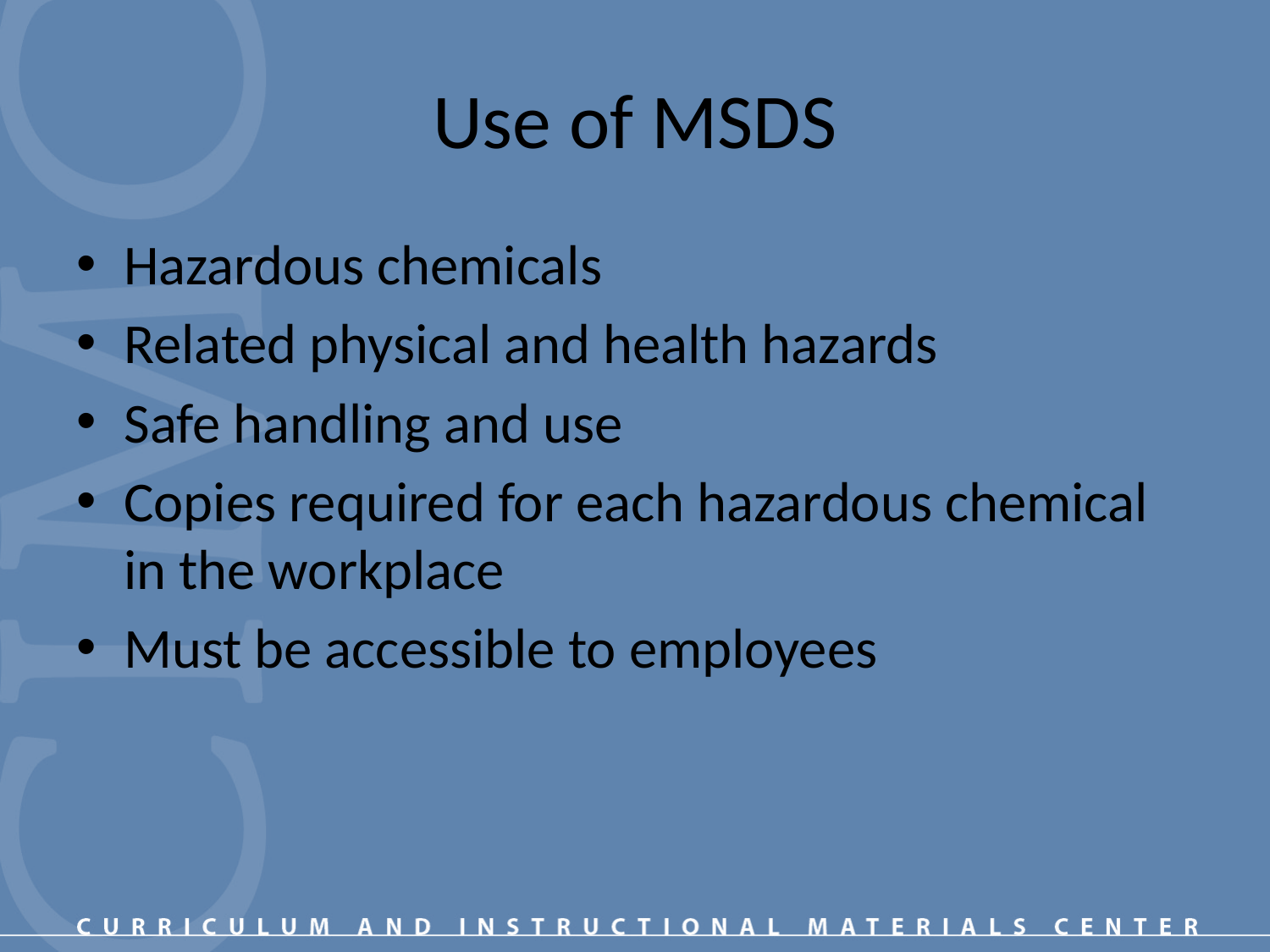

# Use of MSDS
Hazardous chemicals
Related physical and health hazards
Safe handling and use
Copies required for each hazardous chemical in the workplace
Must be accessible to employees